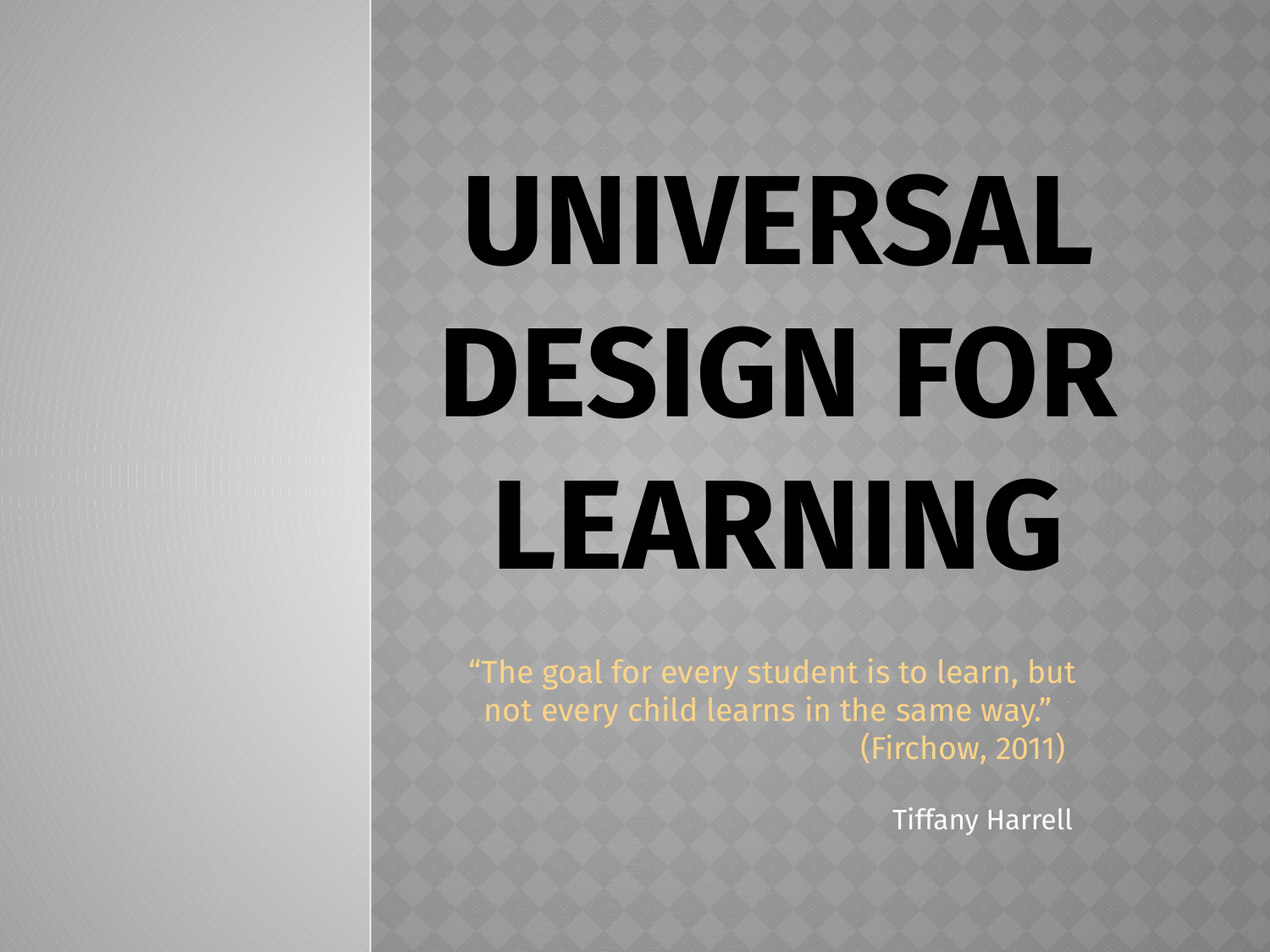

# Universal Design for Learning

Tiffany Harrell
“The goal for every student is to learn, but not every child learns in the same way.” 			(Firchow, 2011)